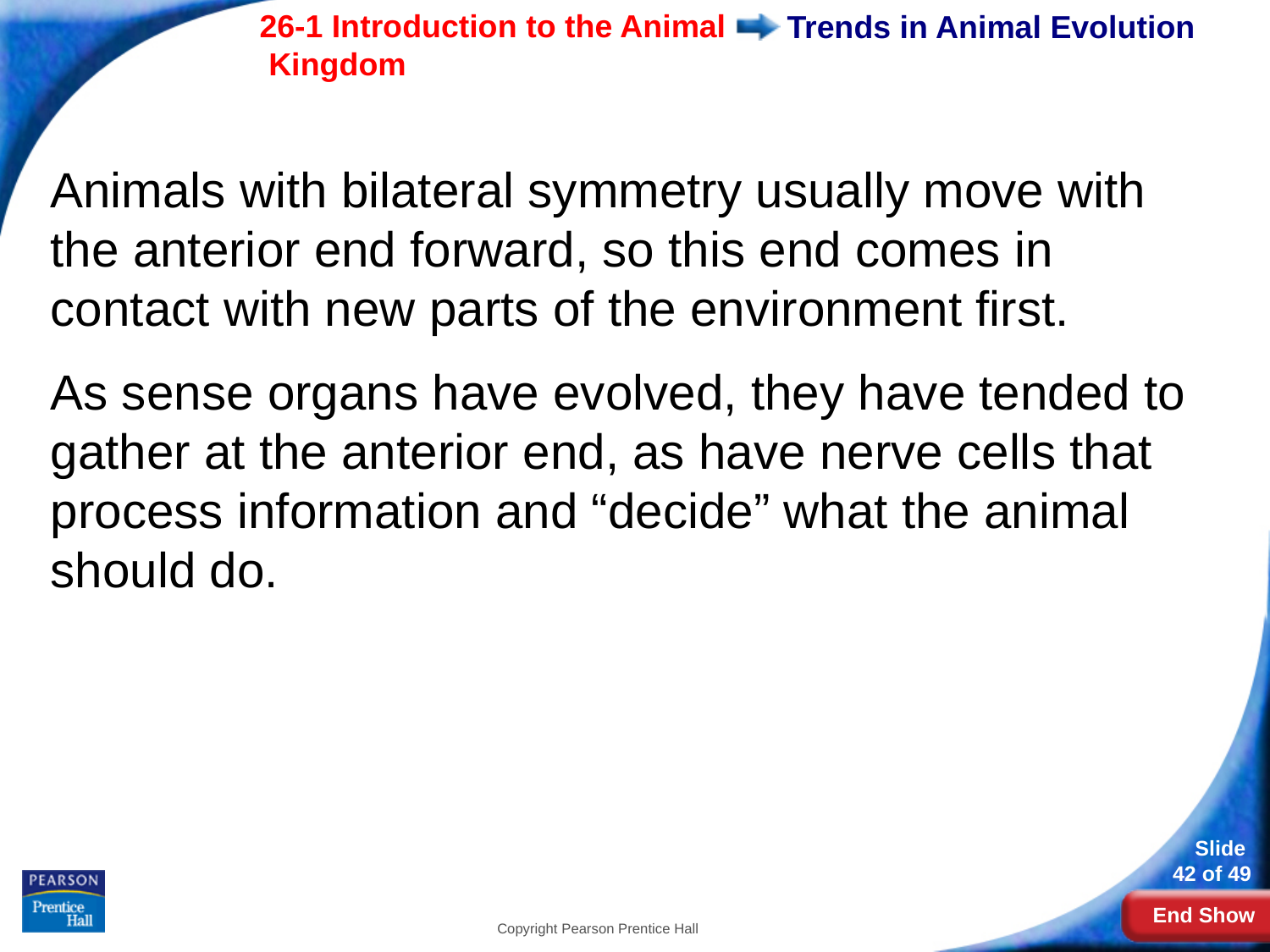

# Trends in Animal Evolution
Animals with bilateral symmetry usually move with the anterior end forward, so this end comes in contact with new parts of the environment first.
As sense organs have evolved, they have tended to gather at the anterior end, as have nerve cells that process information and “decide” what the animal should do.
Copyright Pearson Prentice Hall